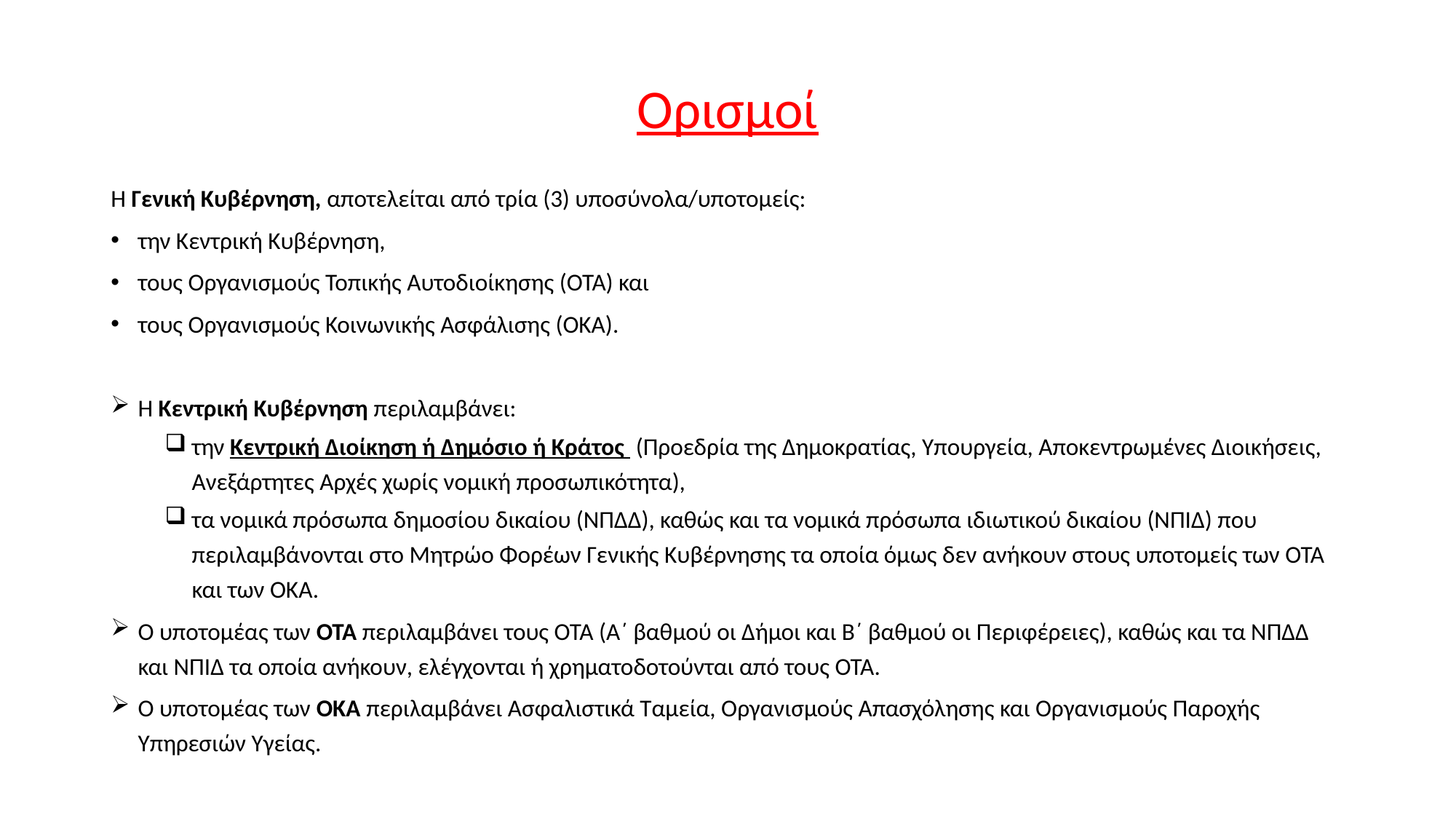

# Ορισμοί
Η Γενική Κυβέρνηση, αποτελείται από τρία (3) υποσύνολα/υποτομείς:
την Κεντρική Κυβέρνηση,
τους Οργανισμούς Τοπικής Αυτοδιοίκησης (ΟΤΑ) και
τους Οργανισμούς Κοινωνικής Ασφάλισης (ΟΚΑ).

Η Κεντρική Κυβέρνηση περιλαμβάνει:
την Κεντρική Διοίκηση ή Δημόσιο ή Κράτος  (Προεδρία της Δημοκρατίας, Υπουργεία, Αποκεντρωμένες Διοικήσεις, Ανεξάρτητες Αρχές χωρίς νομική προσωπικότητα),
τα νομικά πρόσωπα δημοσίου δικαίου (ΝΠΔΔ), καθώς και τα νομικά πρόσωπα ιδιωτικού δικαίου (ΝΠΙΔ) που περιλαμβάνονται στο Μητρώο Φορέων Γενικής Κυβέρνησης τα οποία όμως δεν ανήκουν στους υποτομείς των ΟΤΑ και των ΟΚΑ.
Ο υποτομέας των ΟΤΑ περιλαμβάνει τους ΟΤΑ (Α΄ βαθμού οι Δήμοι και Β΄ βαθμού οι Περιφέρειες), καθώς και τα ΝΠΔΔ και ΝΠΙΔ τα οποία ανήκουν, ελέγχονται ή χρηματοδοτούνται από τους ΟΤΑ.
Ο υποτομέας των ΟΚΑ περιλαμβάνει Ασφαλιστικά Ταμεία, Οργανισμούς Απασχόλησης και Οργανισμούς Παροχής Υπηρεσιών Υγείας.